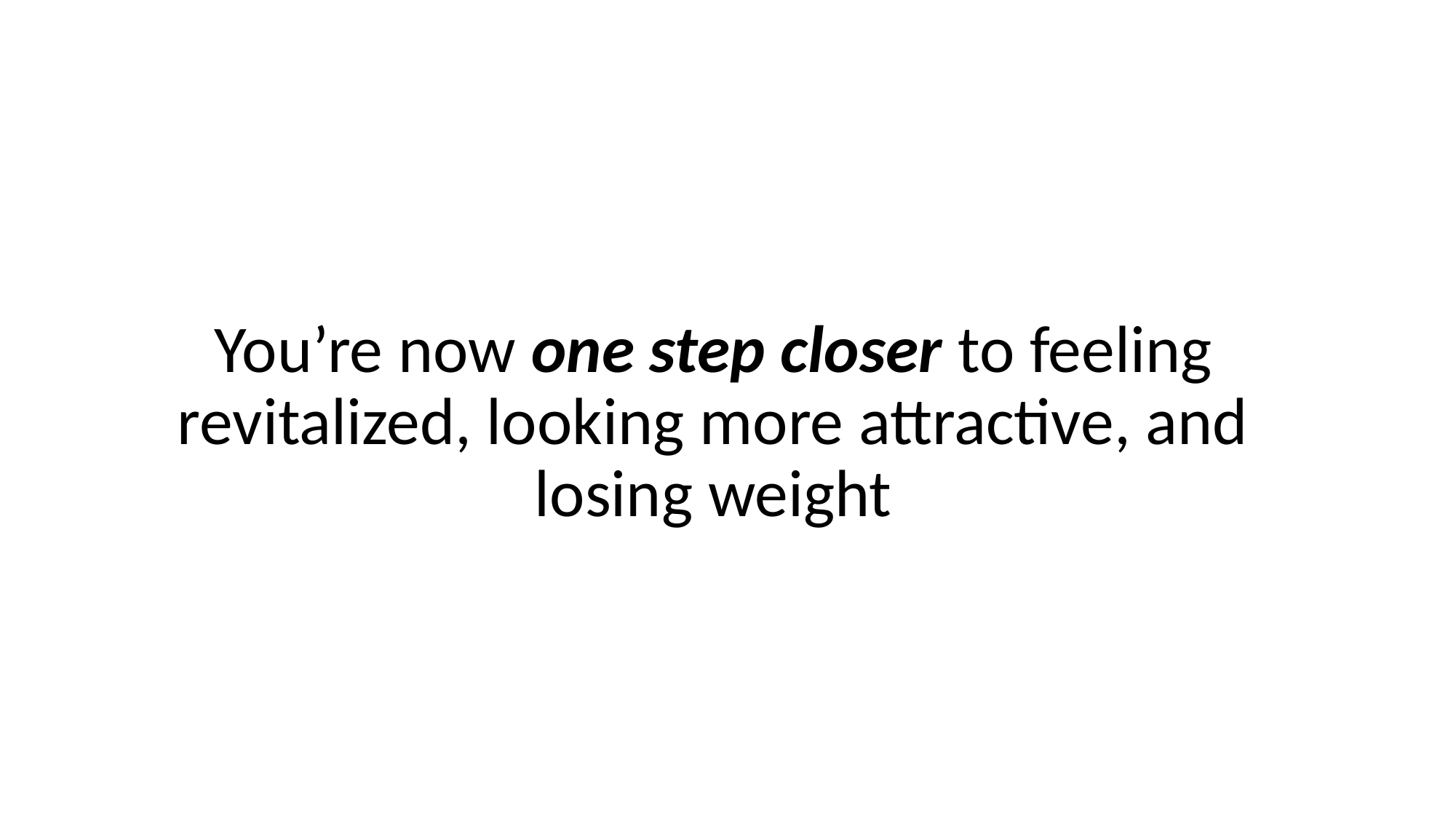

You’re now one step closer to feeling revitalized, looking more attractive, and losing weight